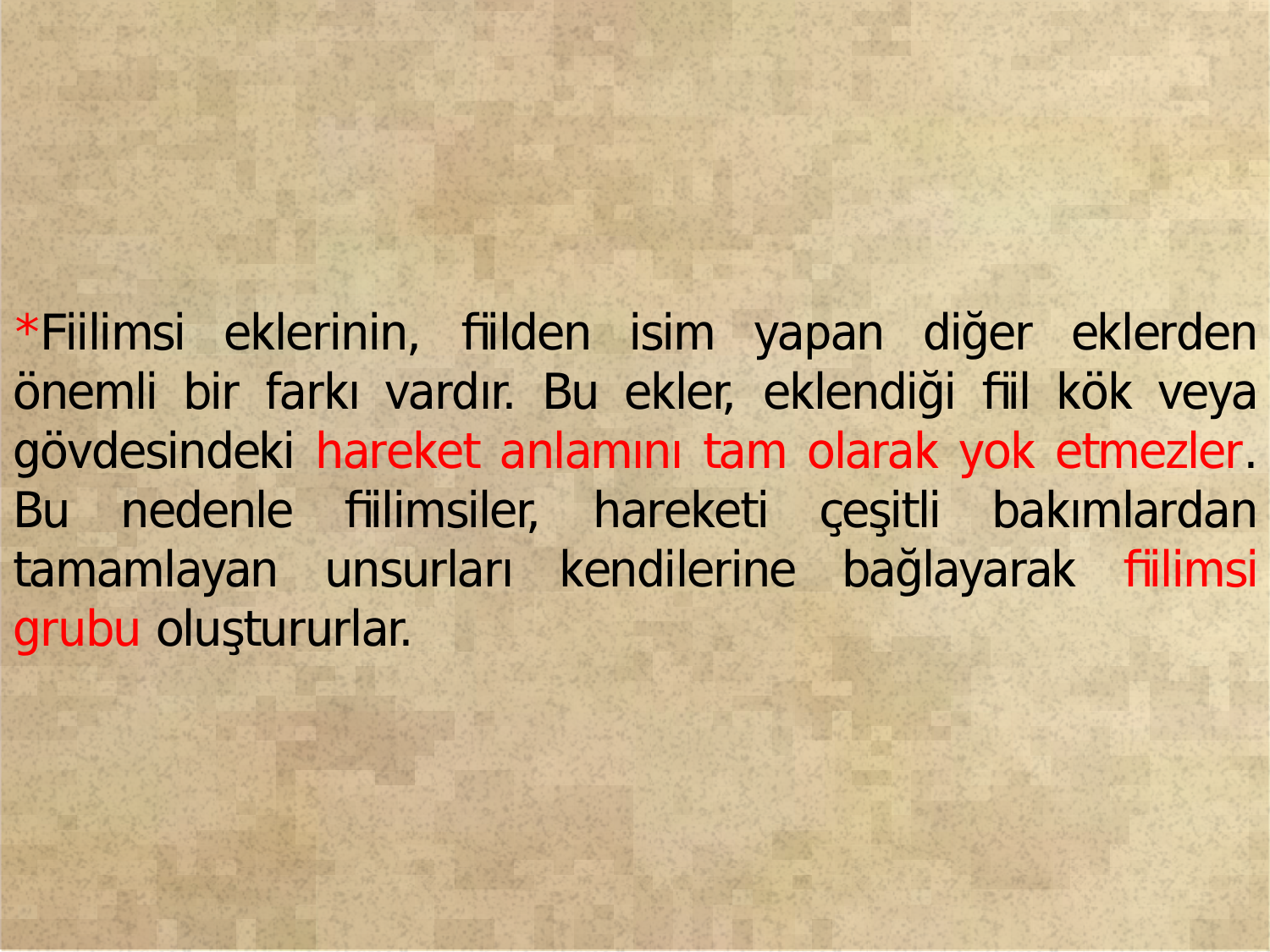

*Fiilimsi eklerinin, fiilden isim yapan diğer eklerden önemli bir farkı vardır. Bu ekler, eklendiği fiil kök veya gövdesindeki hareket anlamını tam olarak yok etmezler. Bu nedenle fiilimsiler, hareketi çeşitli bakımlardan tamamlayan unsurları kendilerine bağlayarak fiilimsi grubu oluştururlar.